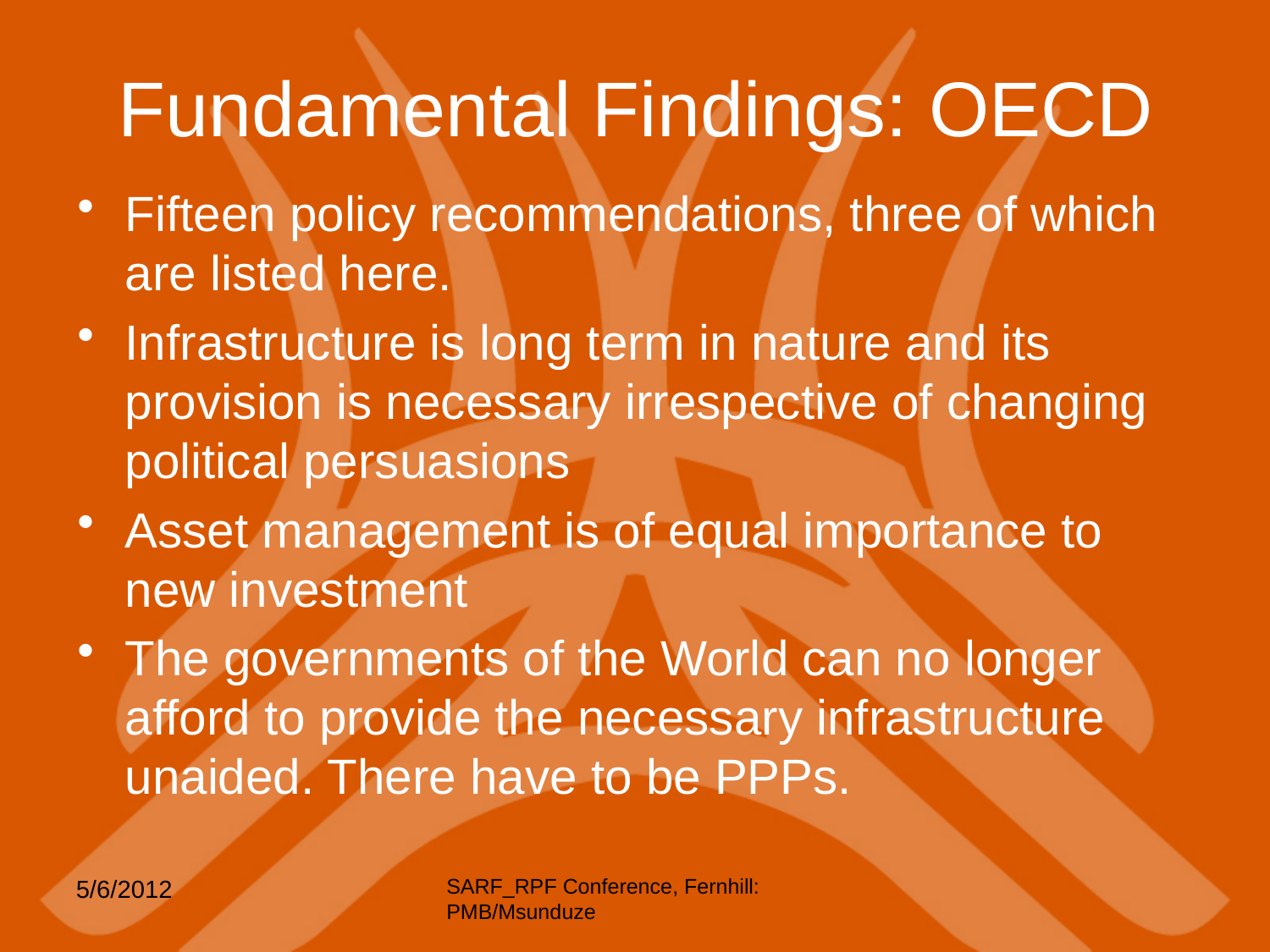

# Fundamental Findings: OECD
Fifteen policy recommendations, three of which are listed here.
Infrastructure is long term in nature and its provision is necessary irrespective of changing political persuasions
Asset management is of equal importance to new investment
The governments of the World can no longer afford to provide the necessary infrastructure unaided. There have to be PPPs.
5/6/2012
SARF_RPF Conference, Fernhill: PMB/Msunduze